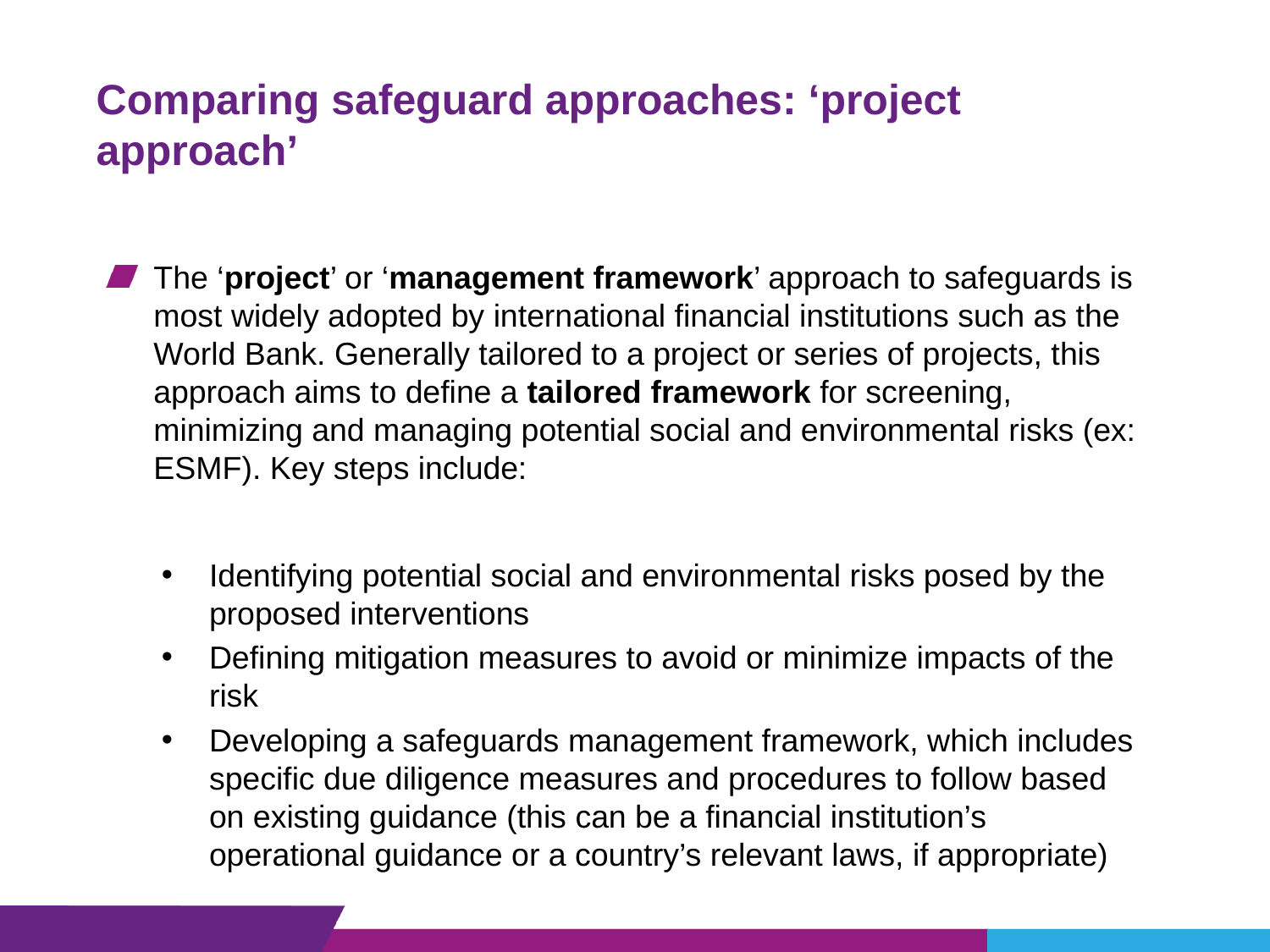

Comparing safeguard approaches: ‘project approach’

The ‘project’ or ‘management framework’ approach to safeguards is most widely adopted by international financial institutions such as the World Bank. Generally tailored to a project or series of projects, this approach aims to define a tailored framework for screening, minimizing and managing potential social and environmental risks (ex: ESMF). Key steps include:

Identifying potential social and environmental risks posed by the proposed interventions
Defining mitigation measures to avoid or minimize impacts of the risk
Developing a safeguards management framework, which includes specific due diligence measures and procedures to follow based on existing guidance (this can be a financial institution’s operational guidance or a country’s relevant laws, if appropriate)